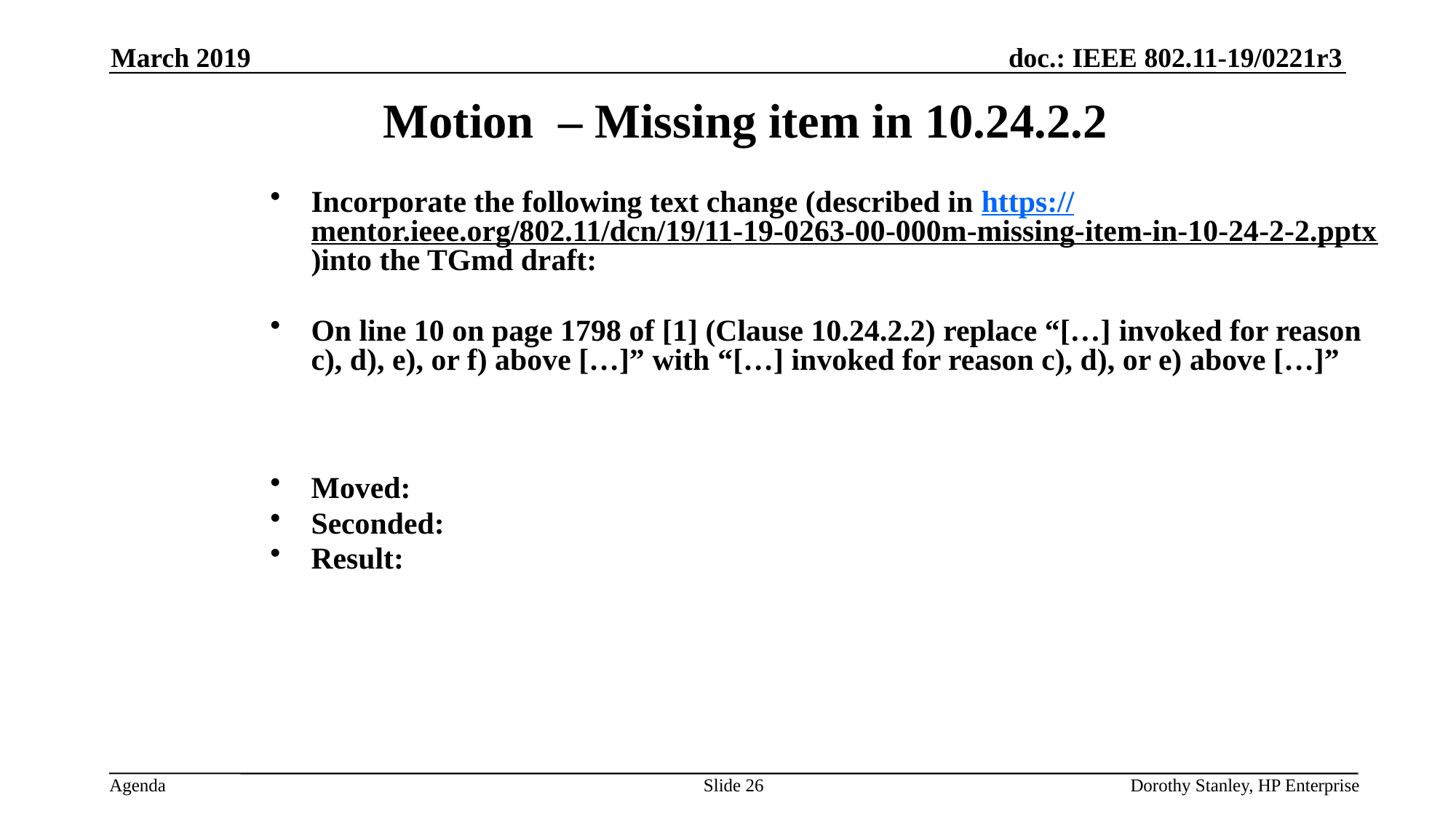

March 2019
Motion  – Missing item in 10.24.2.2
Incorporate the following text change (described in https://mentor.ieee.org/802.11/dcn/19/11-19-0263-00-000m-missing-item-in-10-24-2-2.pptx )into the TGmd draft:

On line 10 on page 1798 of [1] (Clause 10.24.2.2) replace “[…] invoked for reason c), d), e), or f) above […]” with “[…] invoked for reason c), d), or e) above […]”

Moved:
Seconded:
Result:

Slide 26
Dorothy Stanley, HP Enterprise